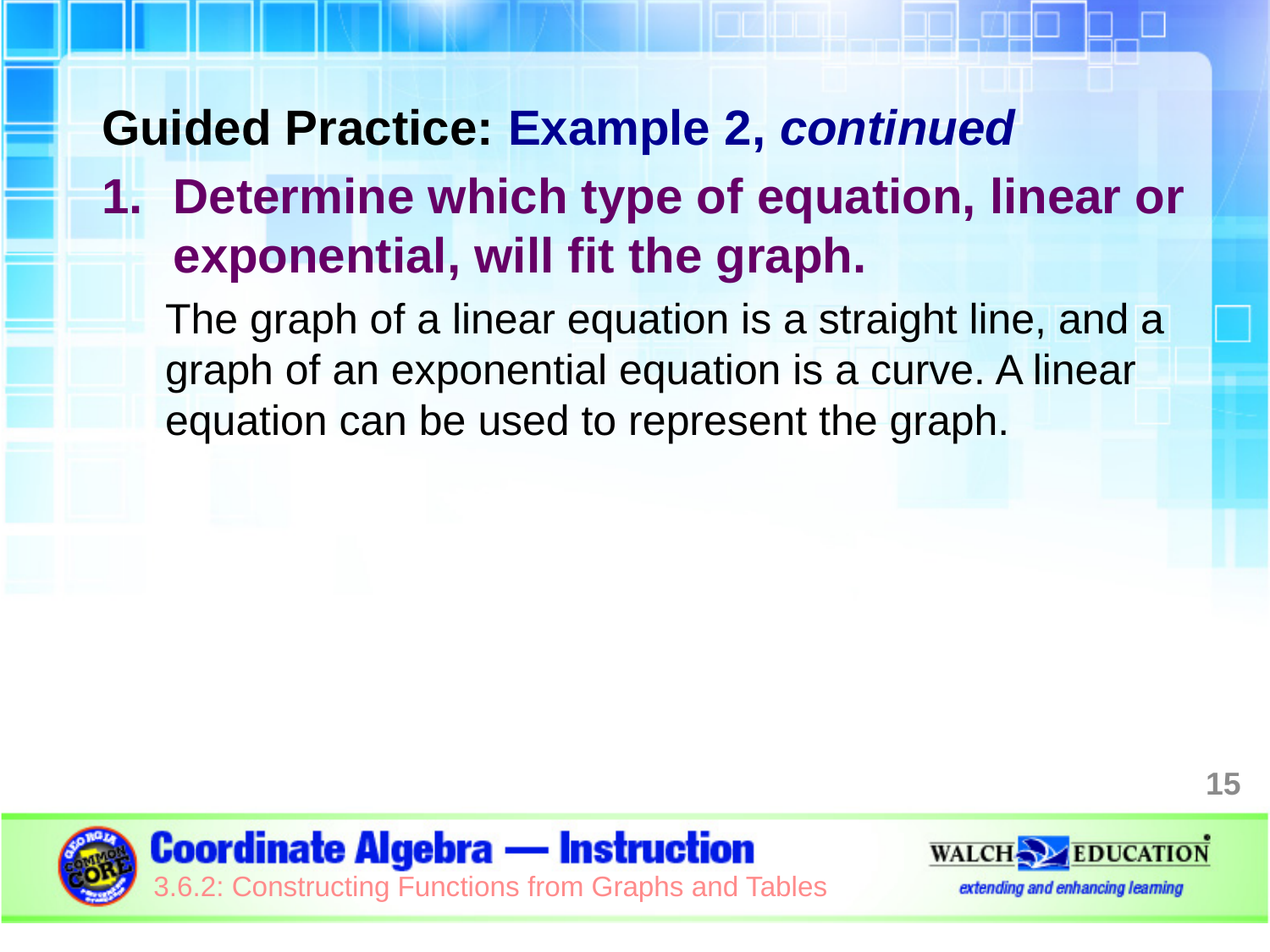

Guided Practice: Example 2, continued
Determine which type of equation, linear or exponential, will fit the graph.
The graph of a linear equation is a straight line, and a graph of an exponential equation is a curve. A linear equation can be used to represent the graph.
15
3.6.2: Constructing Functions from Graphs and Tables